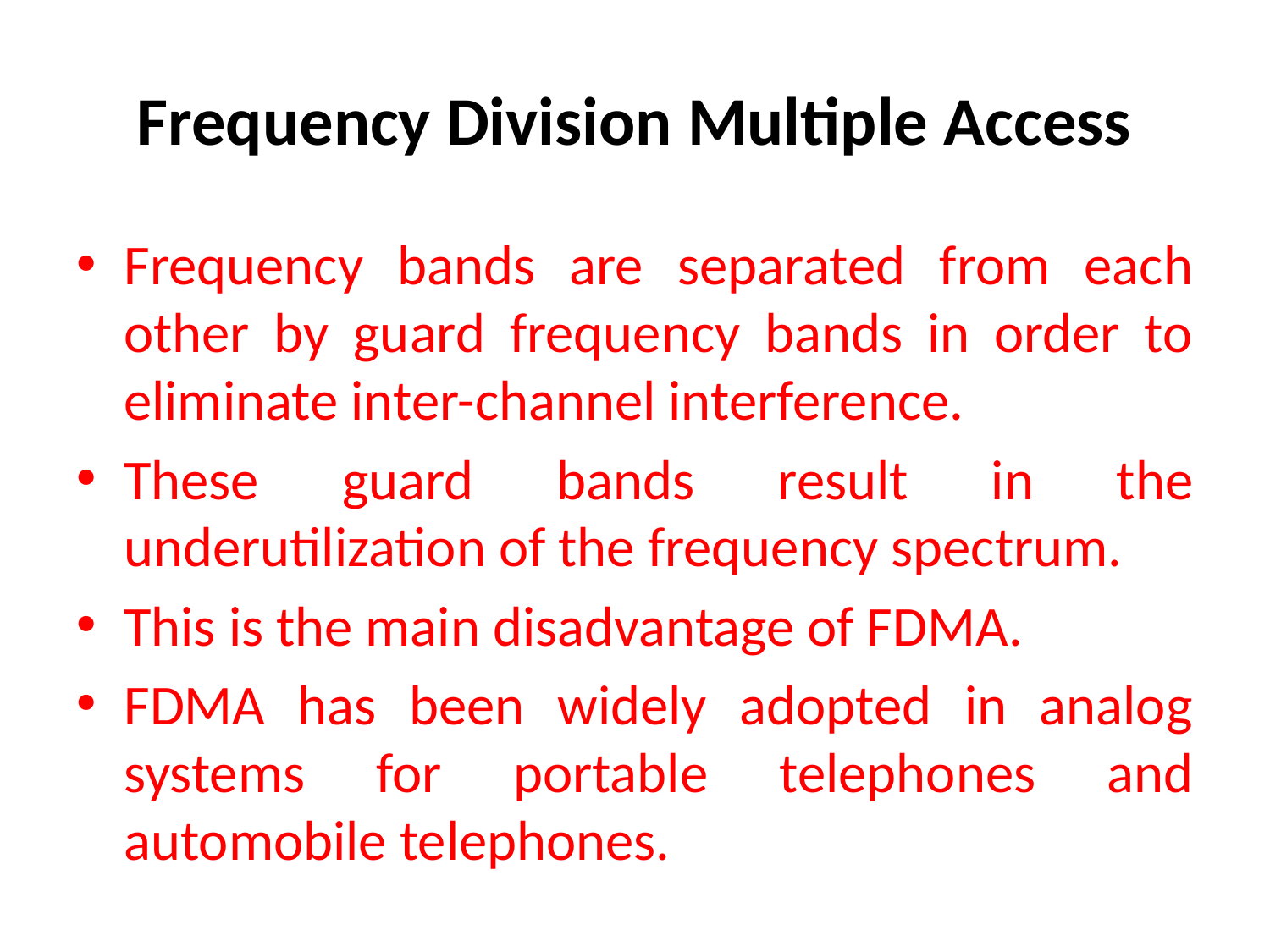

# Frequency Division Multiple Access
Frequency bands are separated from each other by guard frequency bands in order to eliminate inter-channel interference.
These guard bands result in the underutilization of the frequency spectrum.
This is the main disadvantage of FDMA.
FDMA has been widely adopted in analog systems for portable telephones and automobile telephones.